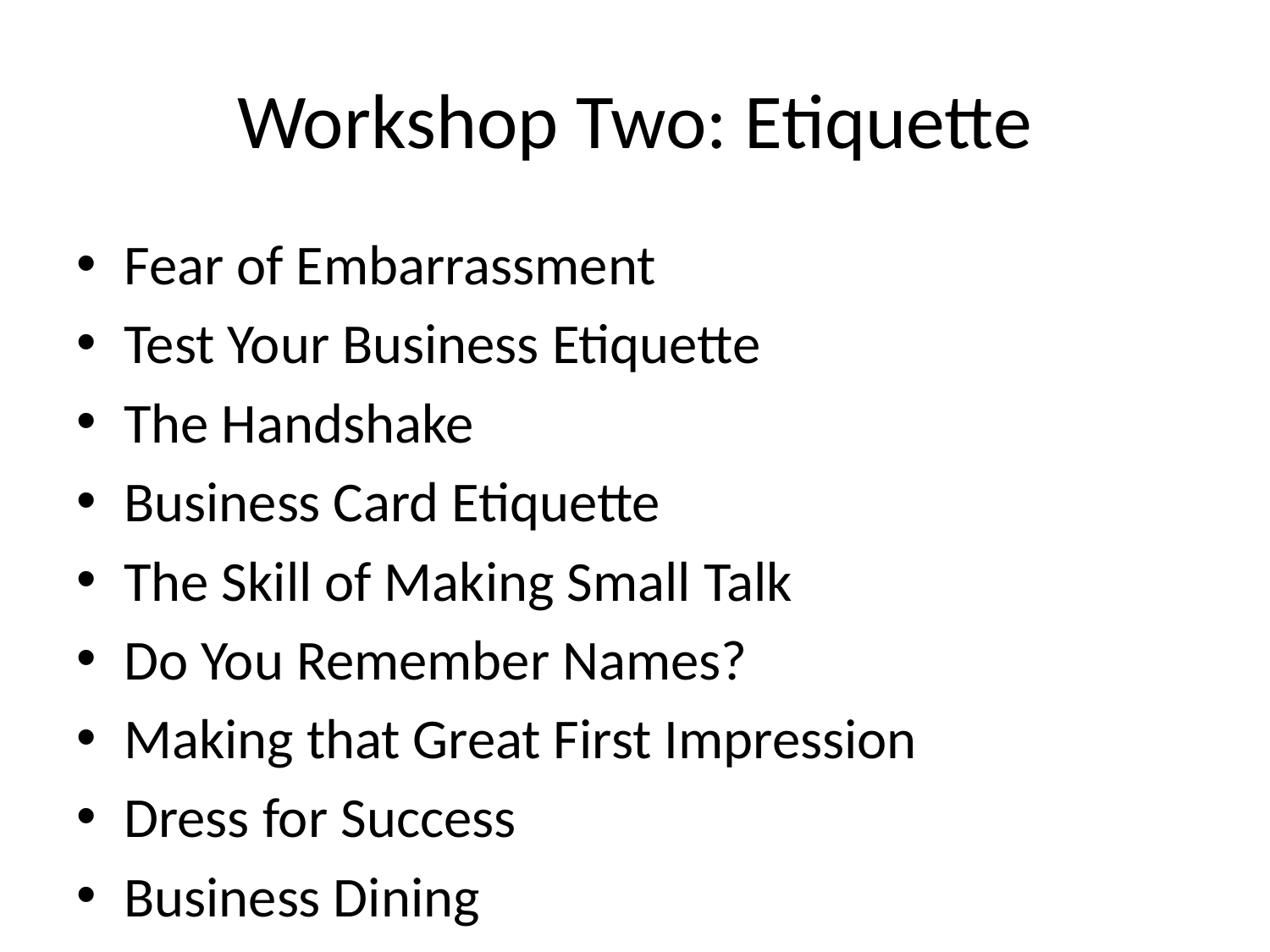

# Workshop Two: Etiquette
Fear of Embarrassment
Test Your Business Etiquette
The Handshake
Business Card Etiquette
The Skill of Making Small Talk
Do You Remember Names?
Making that Great First Impression
Dress for Success
Business Dining
E-mail and Telephone Etiquette